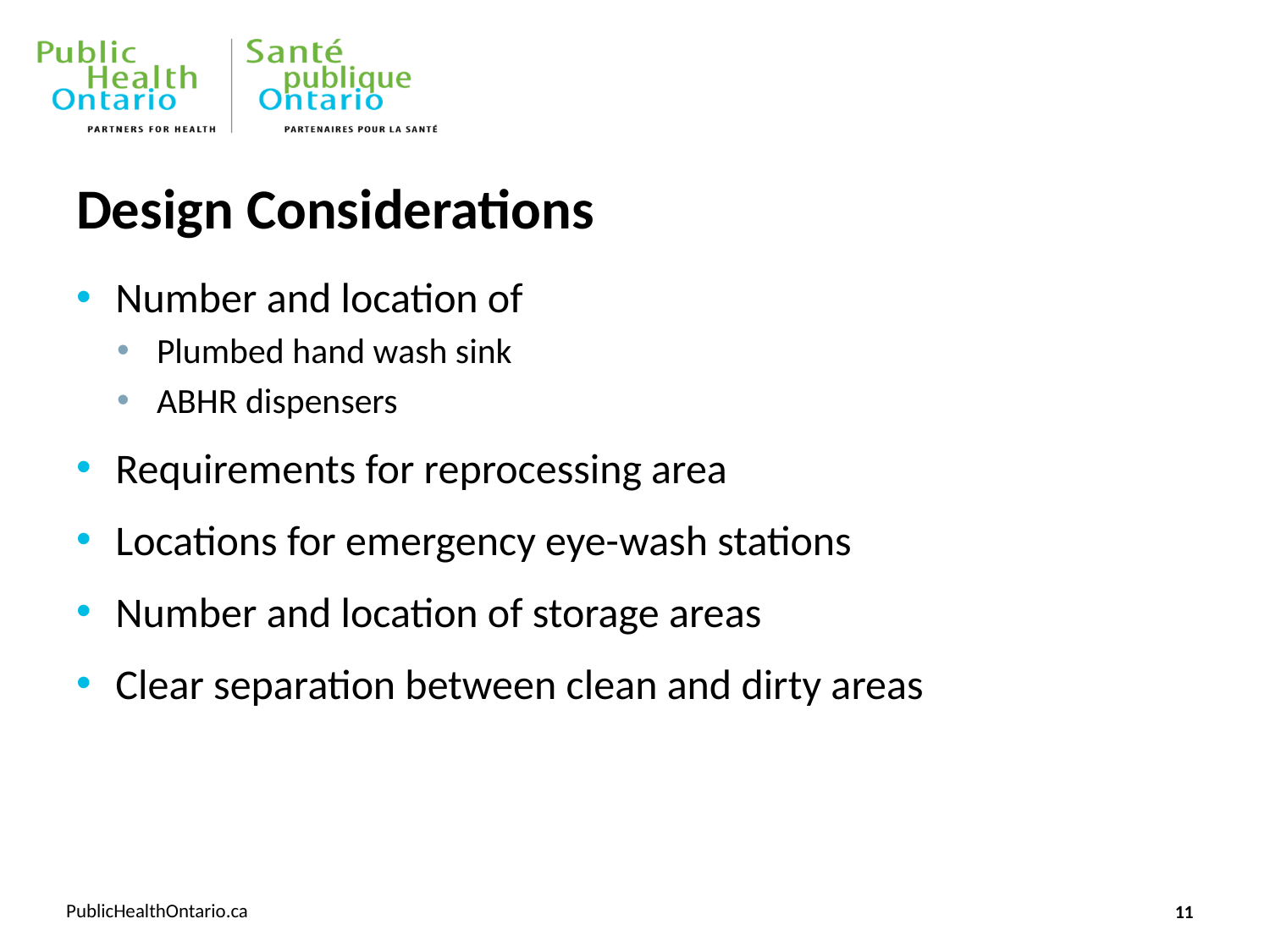

# Design Considerations
Number and location of
Plumbed hand wash sink
ABHR dispensers
Requirements for reprocessing area
Locations for emergency eye-wash stations
Number and location of storage areas
Clear separation between clean and dirty areas

11